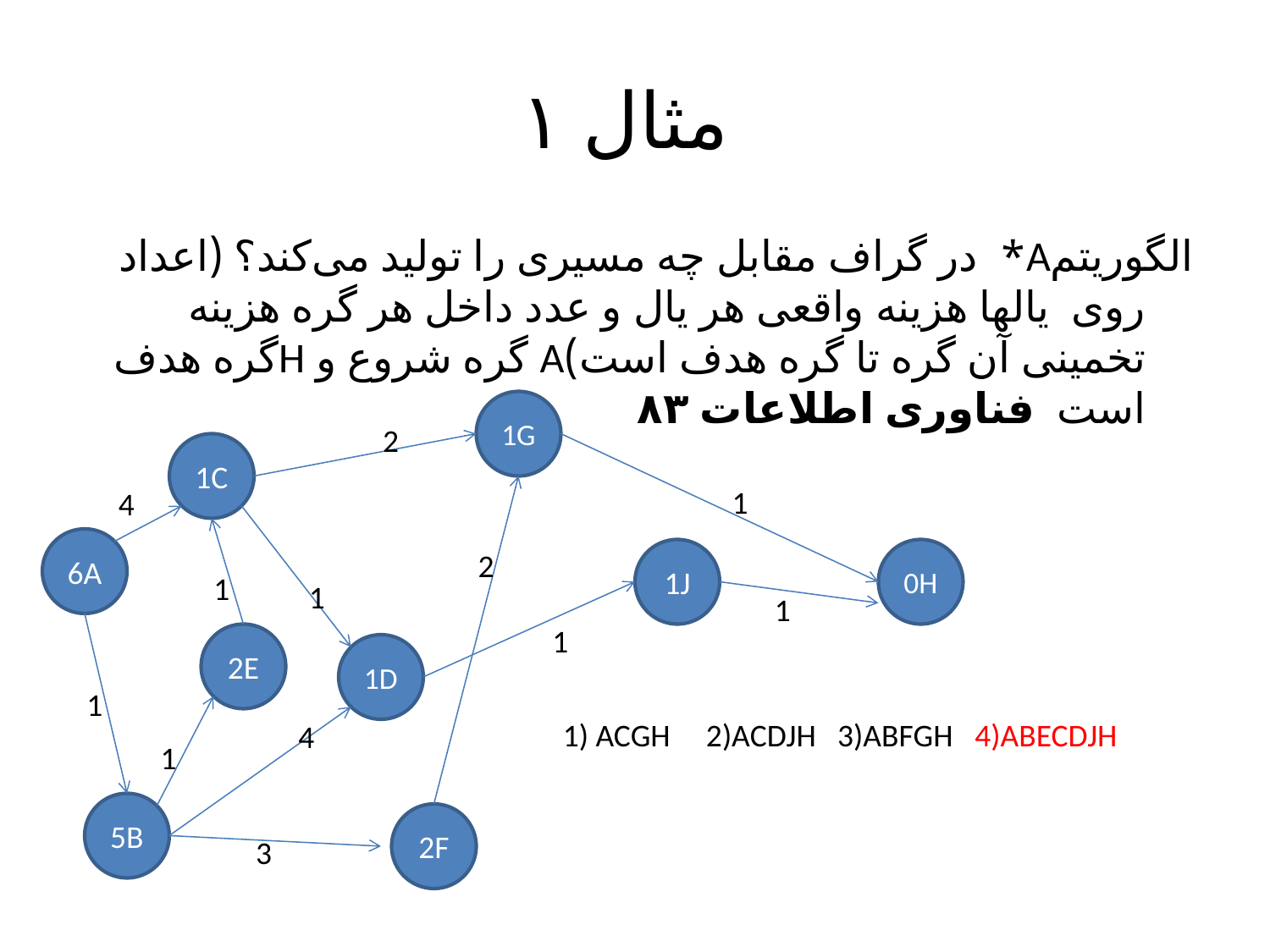

# مثال ۱
الگوریتمA*  در گراف مقابل چه مسیری را تولید می‌کند؟ (اعداد روی  یالها هزینه واقعی‌ هر یال و عدد داخل هر گره هزینه تخمینی آن گره تا گره هدف است)A گره شروع و Hگره هدف است  فناوری اطلاعات ۸۳

1G
2
1C
1
4
6A
2
1J
0H
1
1
1
1
2E
1D
1
1) ACGH     2)ACDJH   3)ABFGH   4)ABECDJH
4
1
5B
2F
3